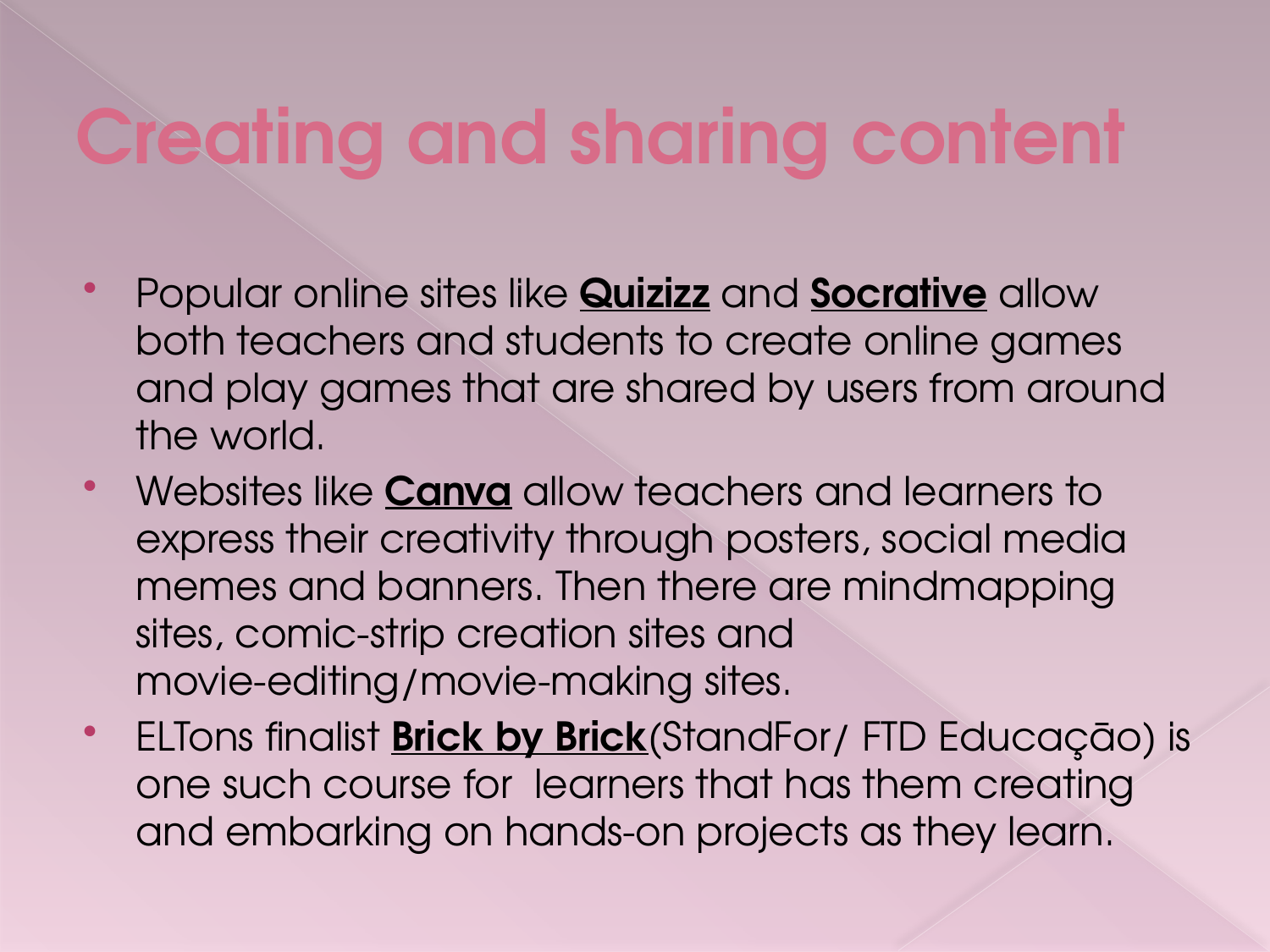

# Creating and sharing content
Popular online sites like Quizizz and Socrative allow both teachers and students to create online games and play games that are shared by users from around the world.
Websites like Canva allow teachers and learners to express their creativity through posters, social media memes and banners. Then there are mindmapping sites, comic-strip creation sites and movie-editing/movie-making sites.
ELTons finalist Brick by Brick(StandFor/ FTD Educaçāo) is one such course for  learners that has them creating and embarking on hands-on projects as they learn.